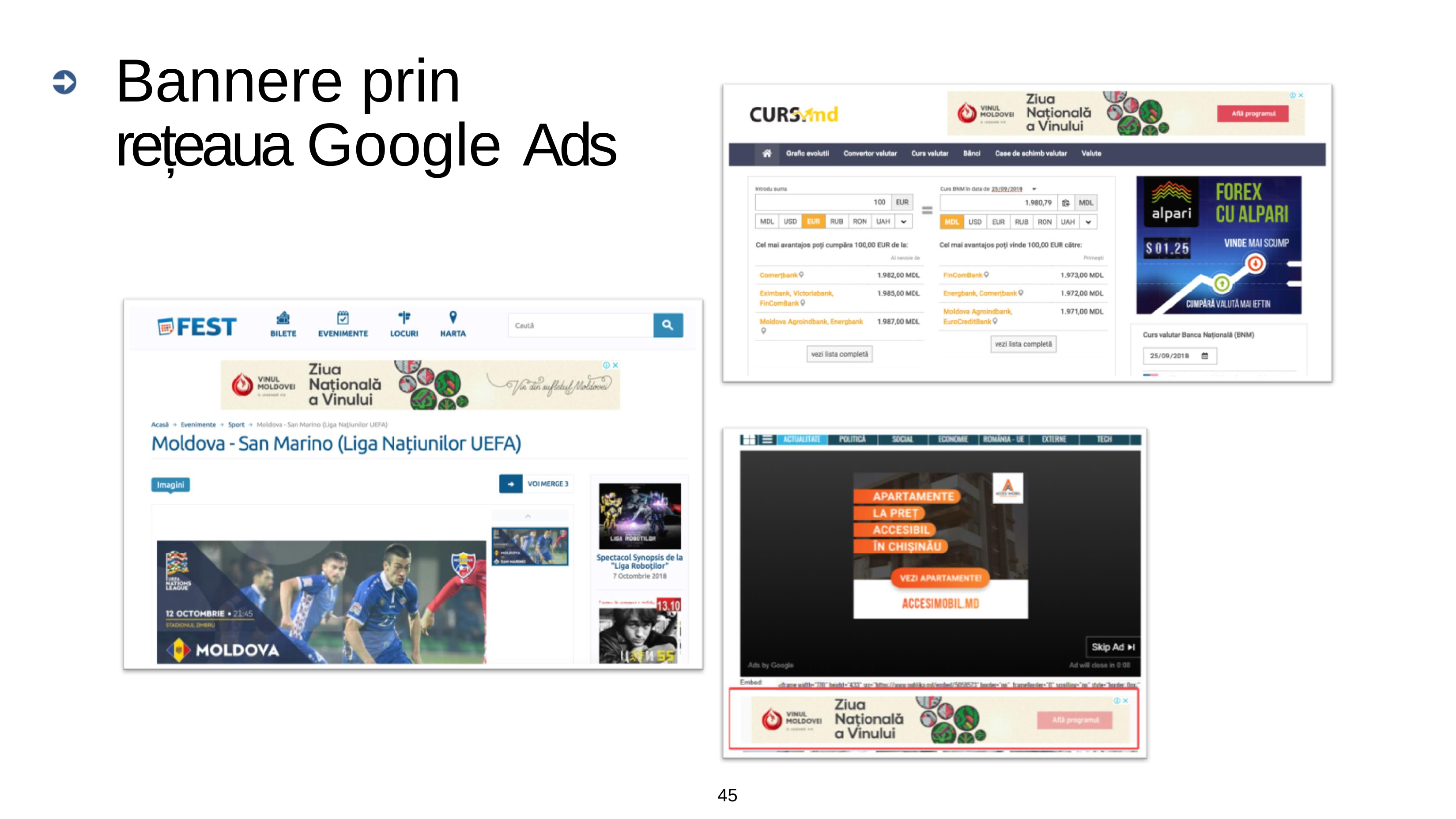

# Bannere prin  rețeaua Google Ads

45